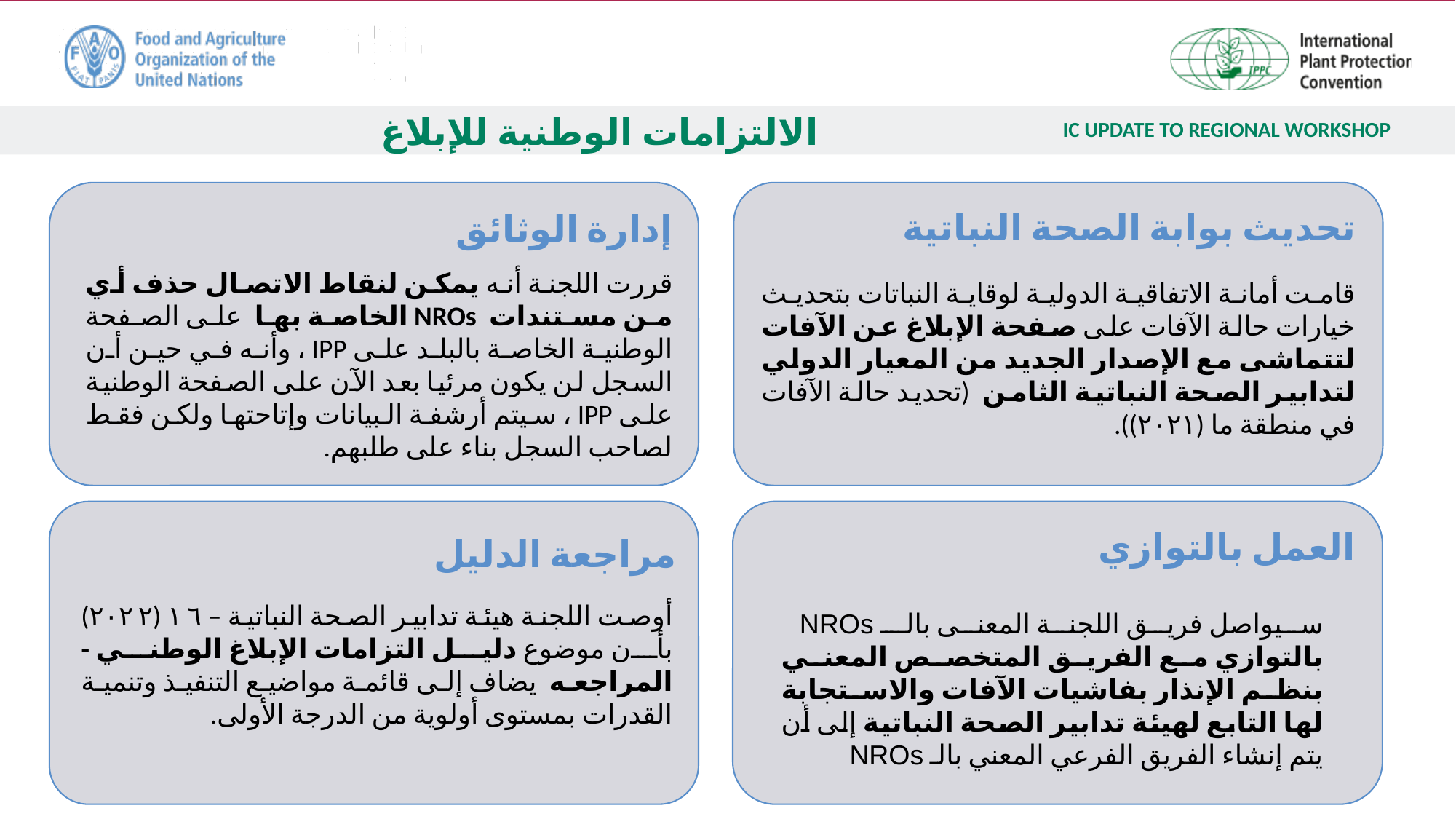

# الالتزامات الوطنية للإبلاغ

تحديث بوابة الصحة النباتية
إدارة الوثائق
قررت اللجنة أنه يمكن لنقاط الاتصال حذف أي من مستندات  NROs الخاصة بها  على الصفحة الوطنية الخاصة بالبلد على IPP ، وأنه في حين أن السجل لن يكون مرئيا بعد الآن على الصفحة الوطنية على IPP ، سيتم أرشفة البيانات وإتاحتها ولكن فقط لصاحب السجل بناء على طلبهم.
قامت أمانة الاتفاقية الدولية لوقاية النباتات بتحديث خيارات حالة الآفات على صفحة الإبلاغ عن الآفات لتتماشى مع الإصدار الجديد من المعيار الدولي لتدابير الصحة النباتية الثامن  (تحديد حالة الآفات في منطقة ما (٢٠٢١)).

العمل بالتوازي
مراجعة الدليل
أوصت اللجنة هيئة تدابير الصحة النباتية – ١٦ (٢٠٢٢) بأن موضوع دليل التزامات الإبلاغ الوطني - المراجعه  يضاف إلى قائمة مواضيع التنفيذ وتنمية القدرات بمستوى أولوية من الدرجة الأولى.
سيواصل فريق اللجنة المعنى بالـ NROs    بالتوازي مع الفريق المتخصص المعني بنظم الإنذار بفاشيات الآفات والاستجابة لها التابع لهيئة تدابير الصحة النباتية إلى أن يتم إنشاء الفريق الفرعي المعني بالـ NROs